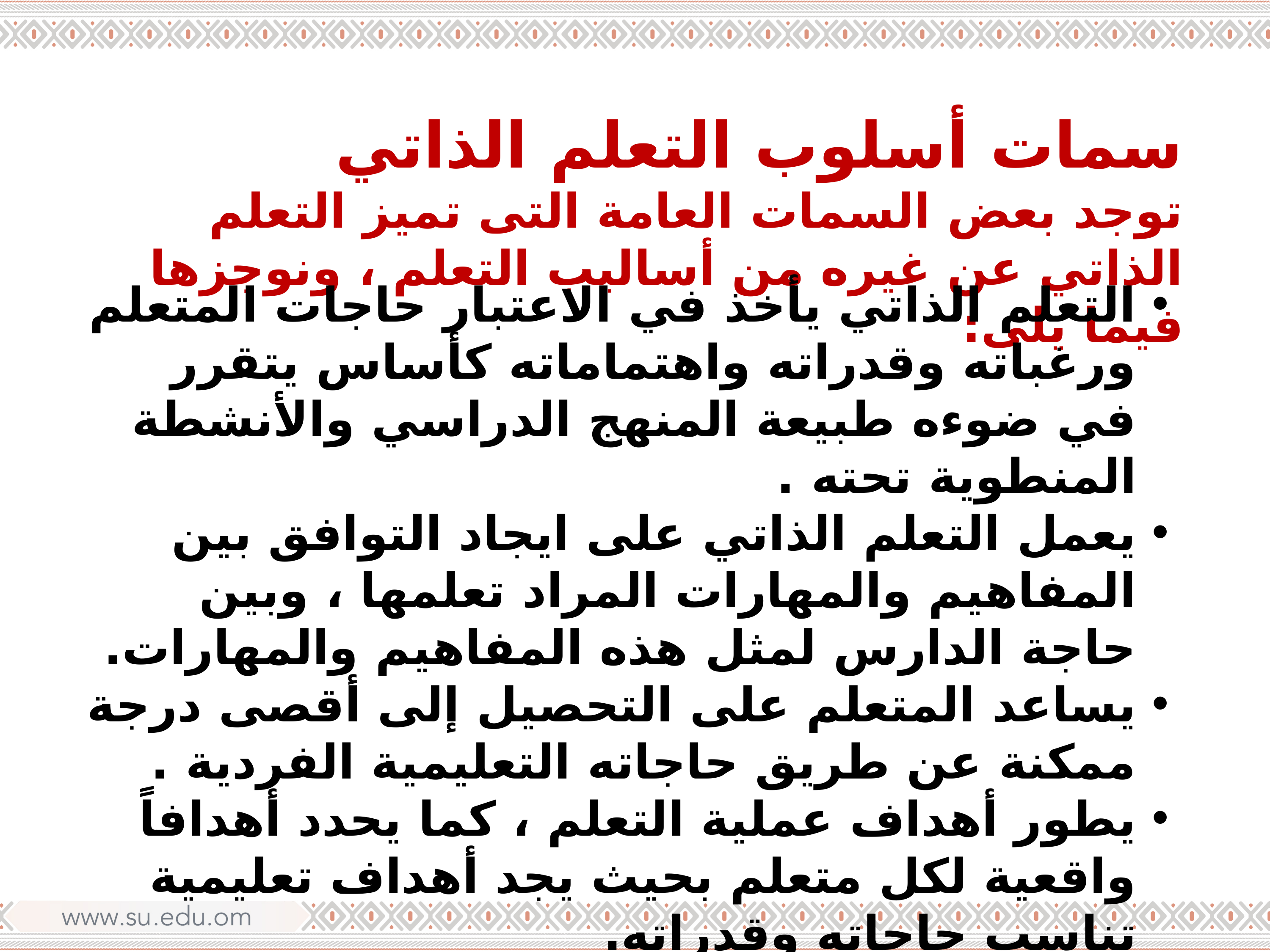

سمات أسلوب التعلم الذاتي
توجد بعض السمات العامة التى تميز التعلم الذاتي عن غيره من أساليب التعلم ، ونوجزها فيما يلى:
التعلم الذاتي يأخذ في الاعتبار حاجات المتعلم ورغباته وقدراته واهتماماته كأساس يتقرر في ضوءه طبيعة المنهج الدراسي والأنشطة المنطوية تحته .
يعمل التعلم الذاتي على ايجاد التوافق بين المفاهيم والمهارات المراد تعلمها ، وبين حاجة الدارس لمثل هذه المفاهيم والمهارات.
يساعد المتعلم على التحصيل إلى أقصى درجة ممكنة عن طريق حاجاته التعليمية الفردية .
يطور أهداف عملية التعلم ، كما يحدد أهدافاً واقعية لكل متعلم بحيث يجد أهداف تعليمية تناسب حاجاته وقدراته.
 يوفر دافعية قوية للمتعلمين من خلال توفير التنويع في المواد التعليمية والأنشطة والأهداف .
 يعطى المعلم فرصة لمتابعة كل متعلم ، مما يمكنه من الحصول على فهم أفضل للمتعلم من خلال اطلاعه على واقعه وحاجاته وقدراته وسرعته فى التعلم ونوع الأنشطة التي يختارها .